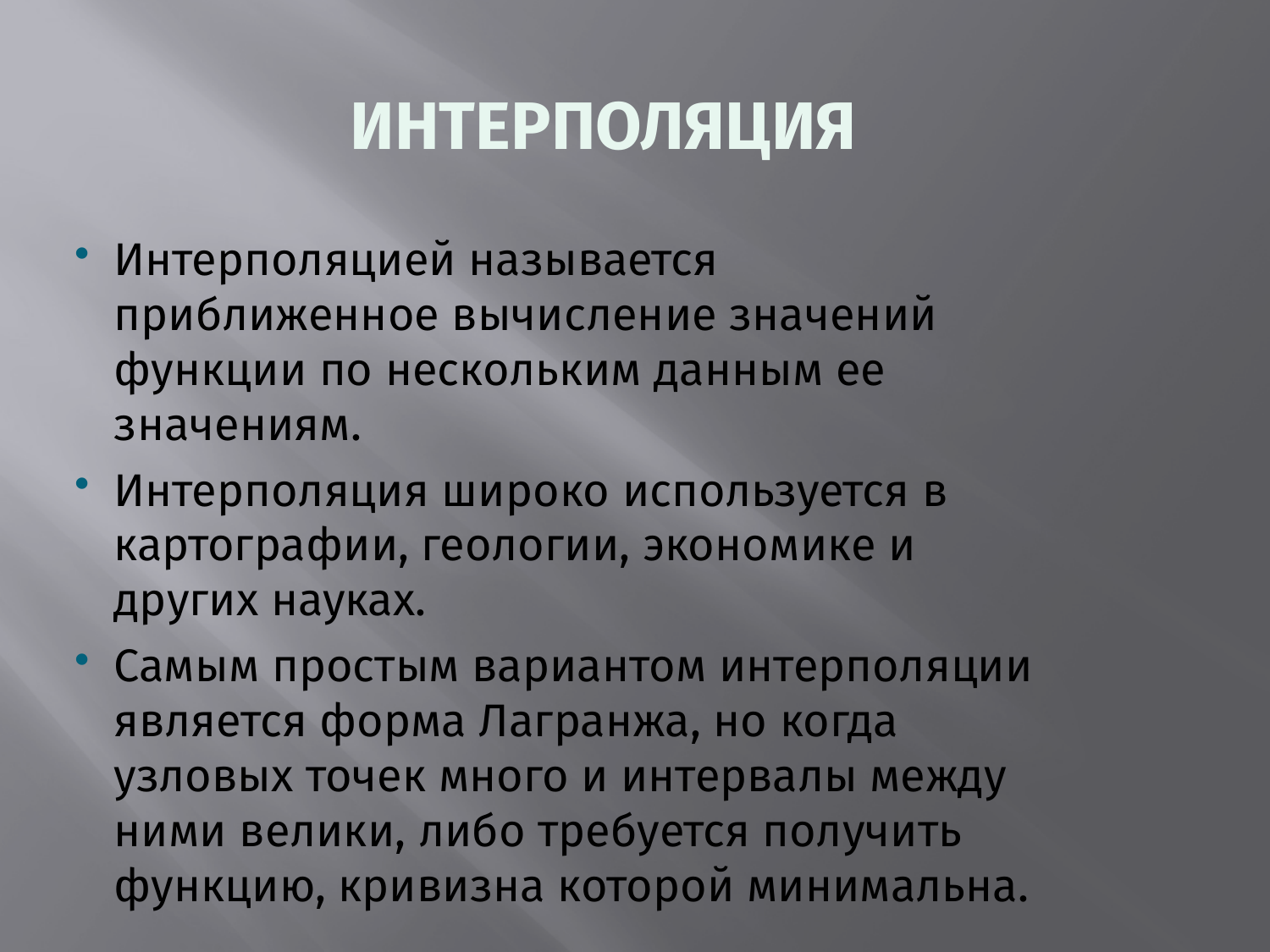

Интерполяция
Интерполяцией называется приближенное вычисление значений функции по нескольким данным ее значениям.
Интерполяция широко используется в картографии, геологии, экономике и других науках.
Самым простым вариантом интерполяции является форма Лагранжа, но когда узловых точек много и интервалы между ними велики, либо требуется получить функцию, кривизна которой минимальна.